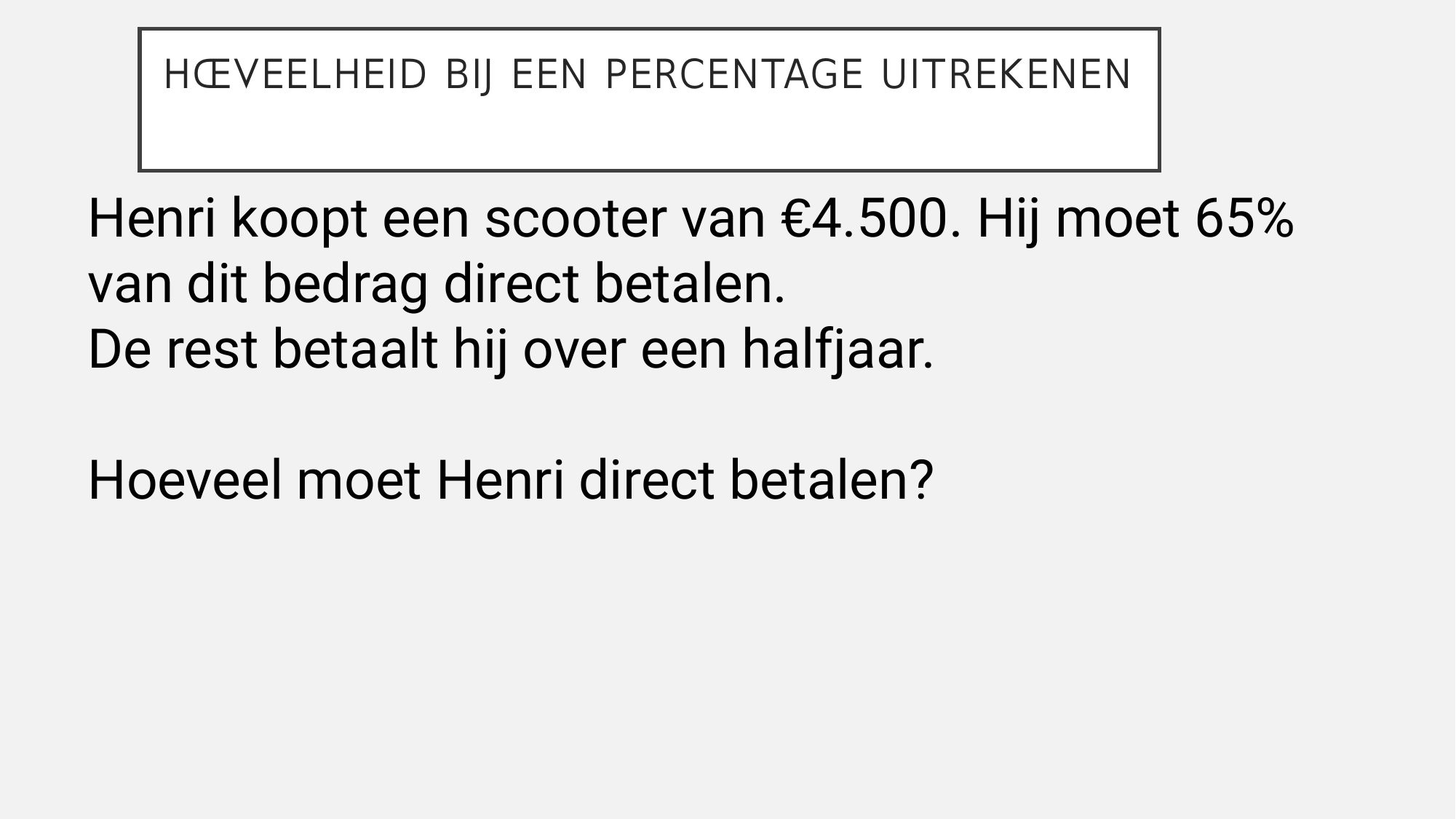

# Hoeveelheid bij een percentage uitrekenen
Henri koopt een scooter van €4.500. Hij moet 65% van dit bedrag direct betalen.
De rest betaalt hij over een halfjaar.

Hoeveel moet Henri direct betalen?